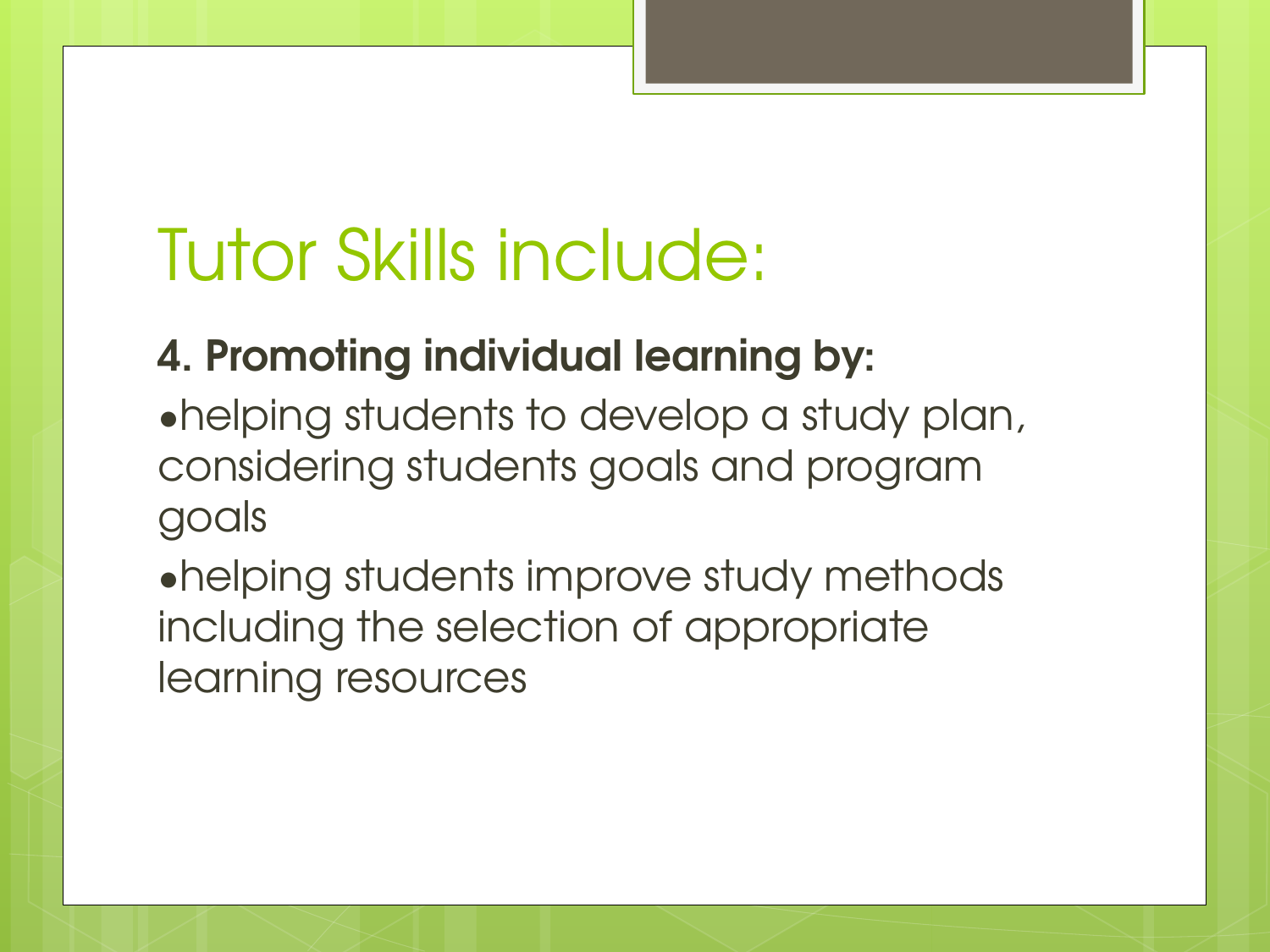

# Tutor Skills include:
4. Promoting individual learning by:
•helping students to develop a study plan, considering students goals and program goals
•helping students improve study methods including the selection of appropriate learning resources